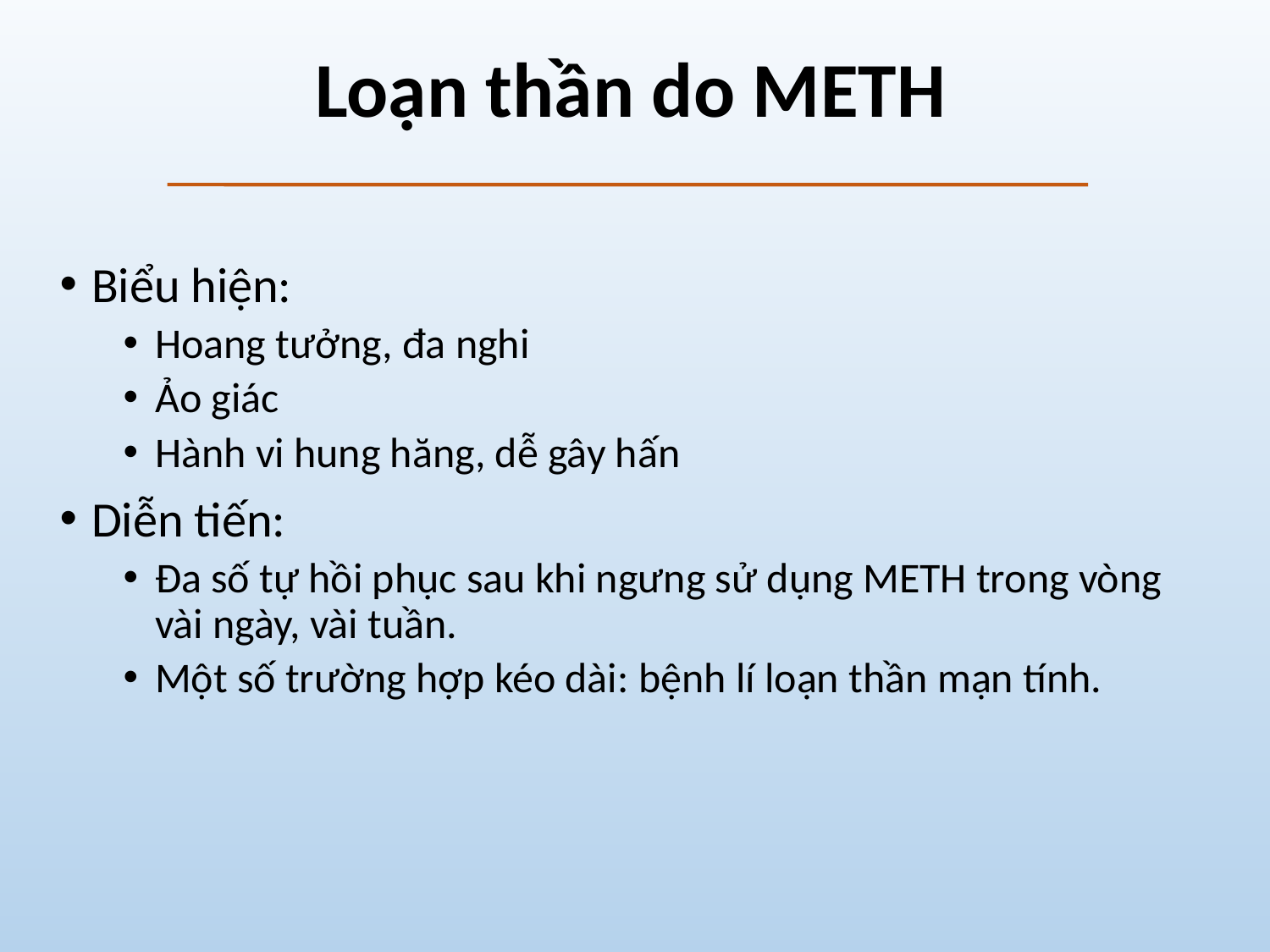

# Loạn thần do METH
Biểu hiện:
Hoang tưởng, đa nghi
Ảo giác
Hành vi hung hăng, dễ gây hấn
Diễn tiến:
Đa số tự hồi phục sau khi ngưng sử dụng METH trong vòng vài ngày, vài tuần.
Một số trường hợp kéo dài: bệnh lí loạn thần mạn tính.